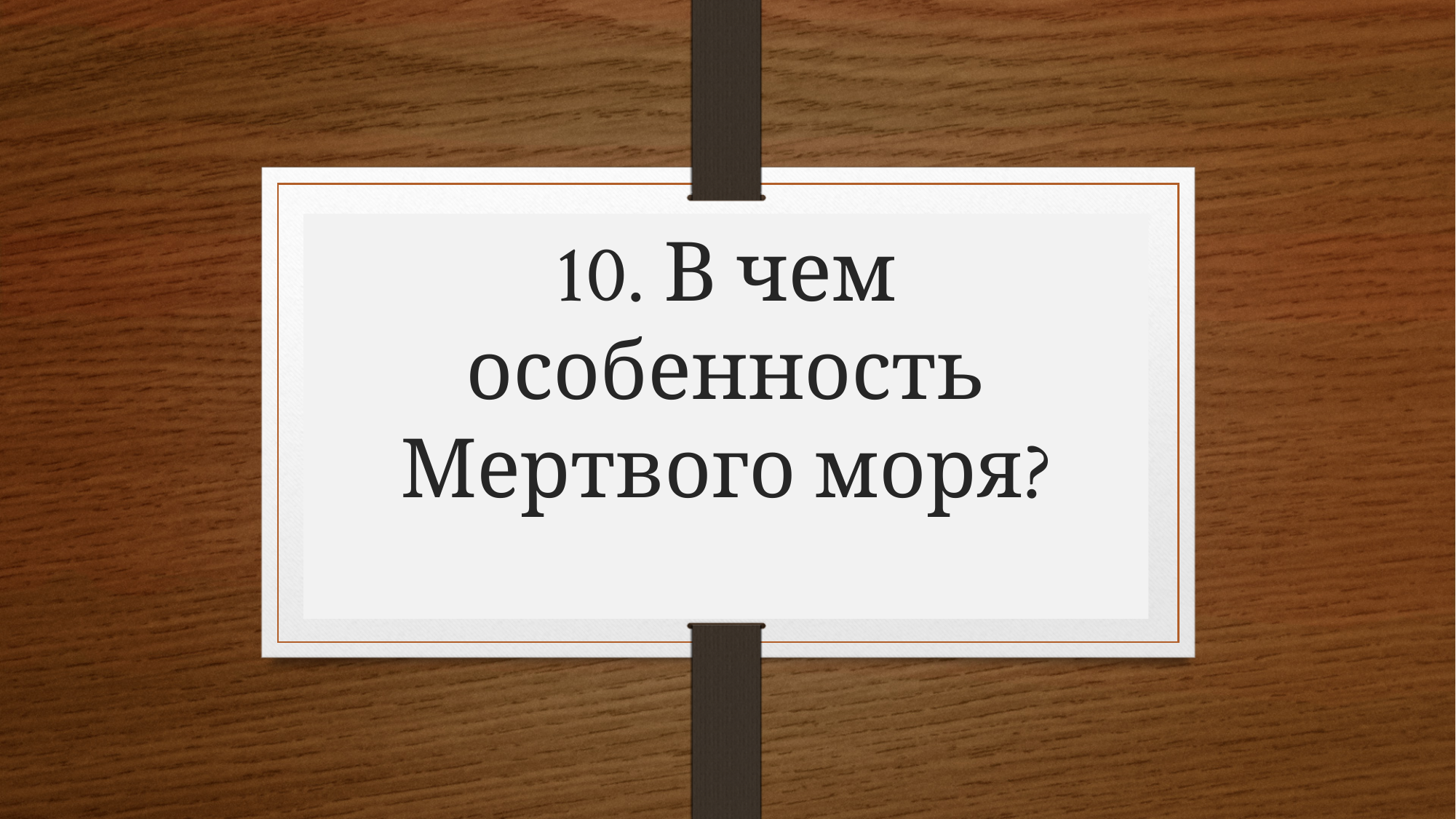

# 10. В чем особенность Мертвого моря?